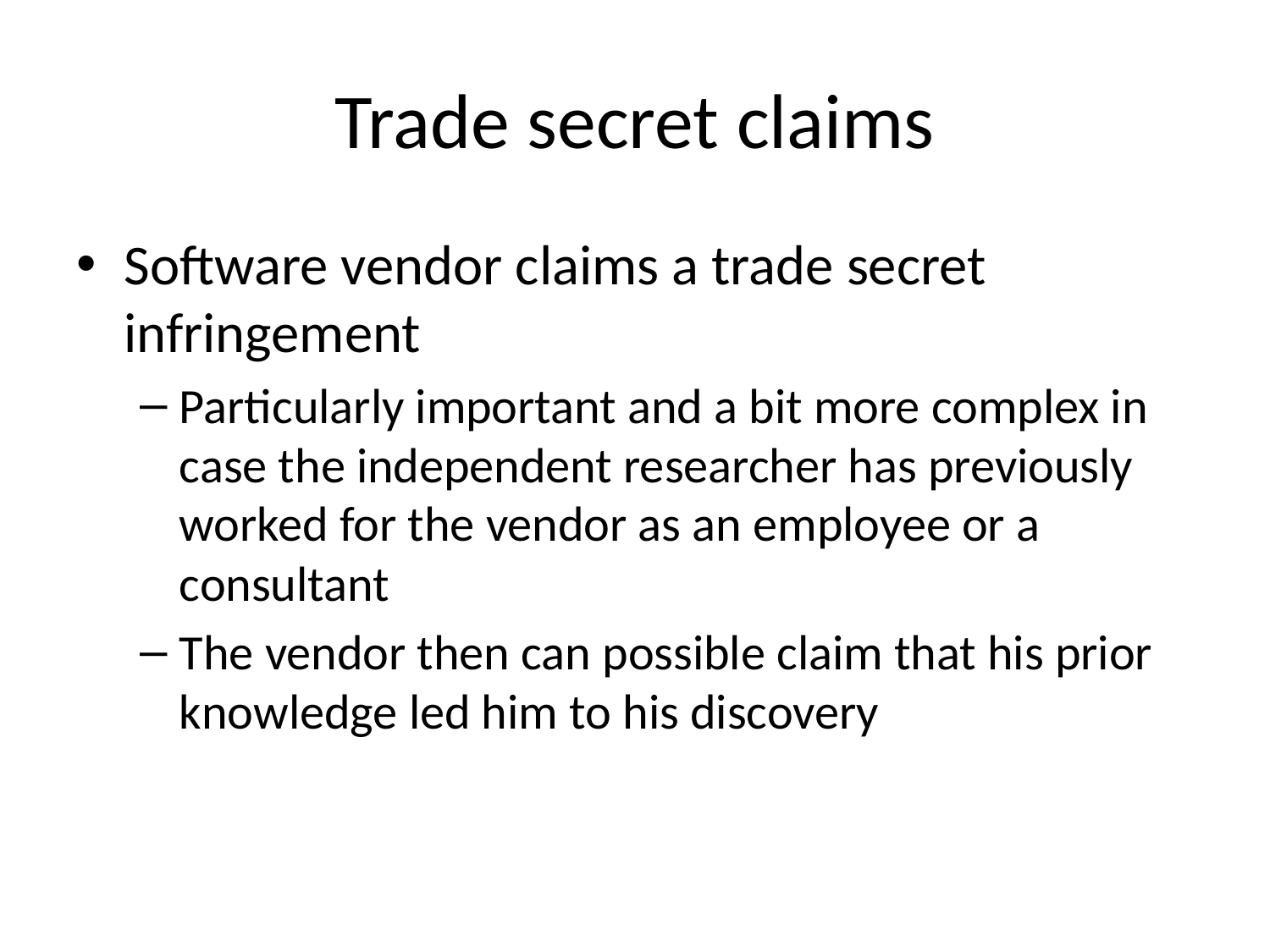

# Trade secret claims
Software vendor claims a trade secret infringement
Particularly important and a bit more complex in case the independent researcher has previously worked for the vendor as an employee or a consultant
The vendor then can possible claim that his prior knowledge led him to his discovery